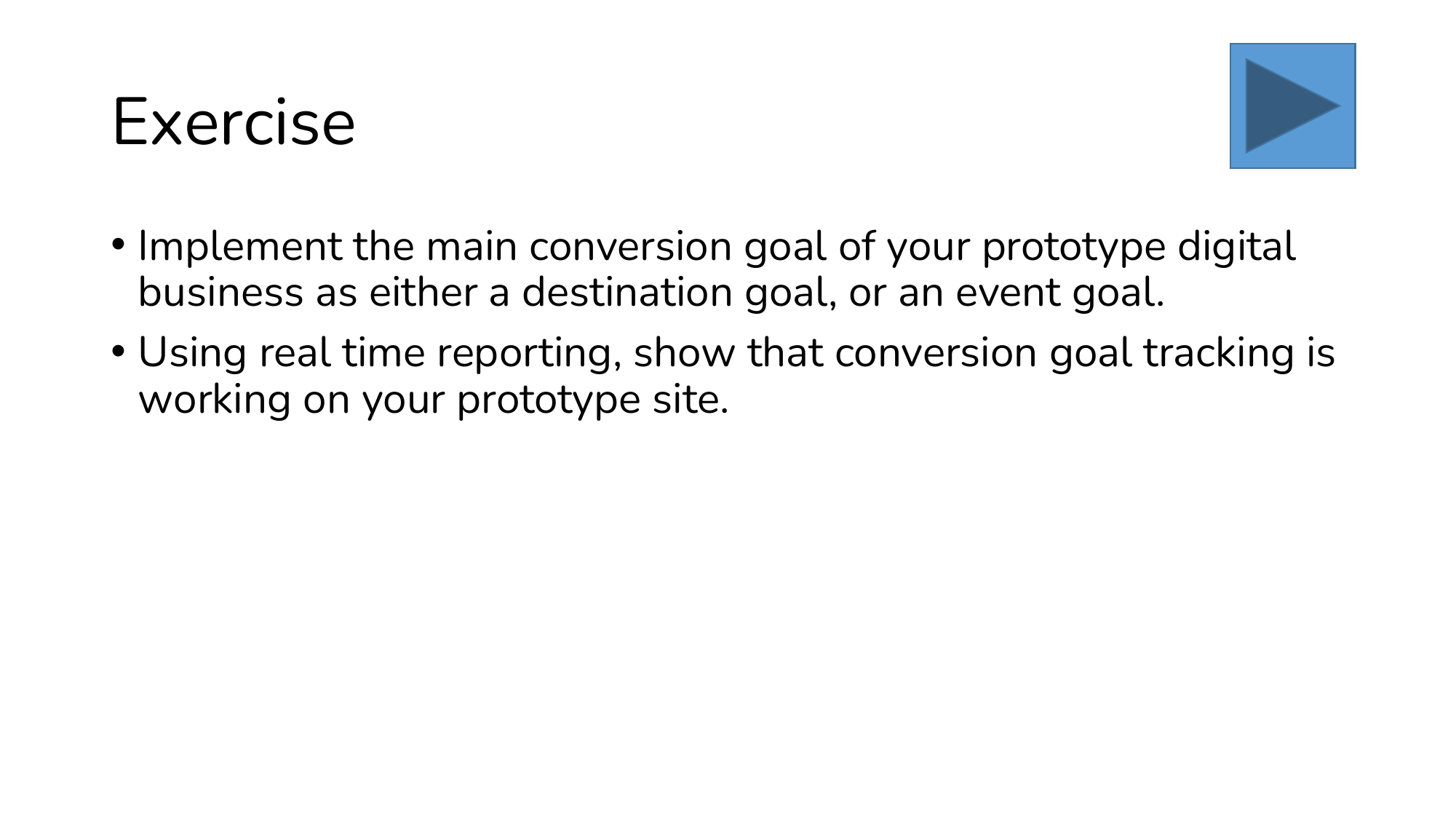

# Exercise

Implement the main conversion goal of your prototype digital business as either a destination goal, or an event goal.
Using real time reporting, show that conversion goal tracking is working on your prototype site.